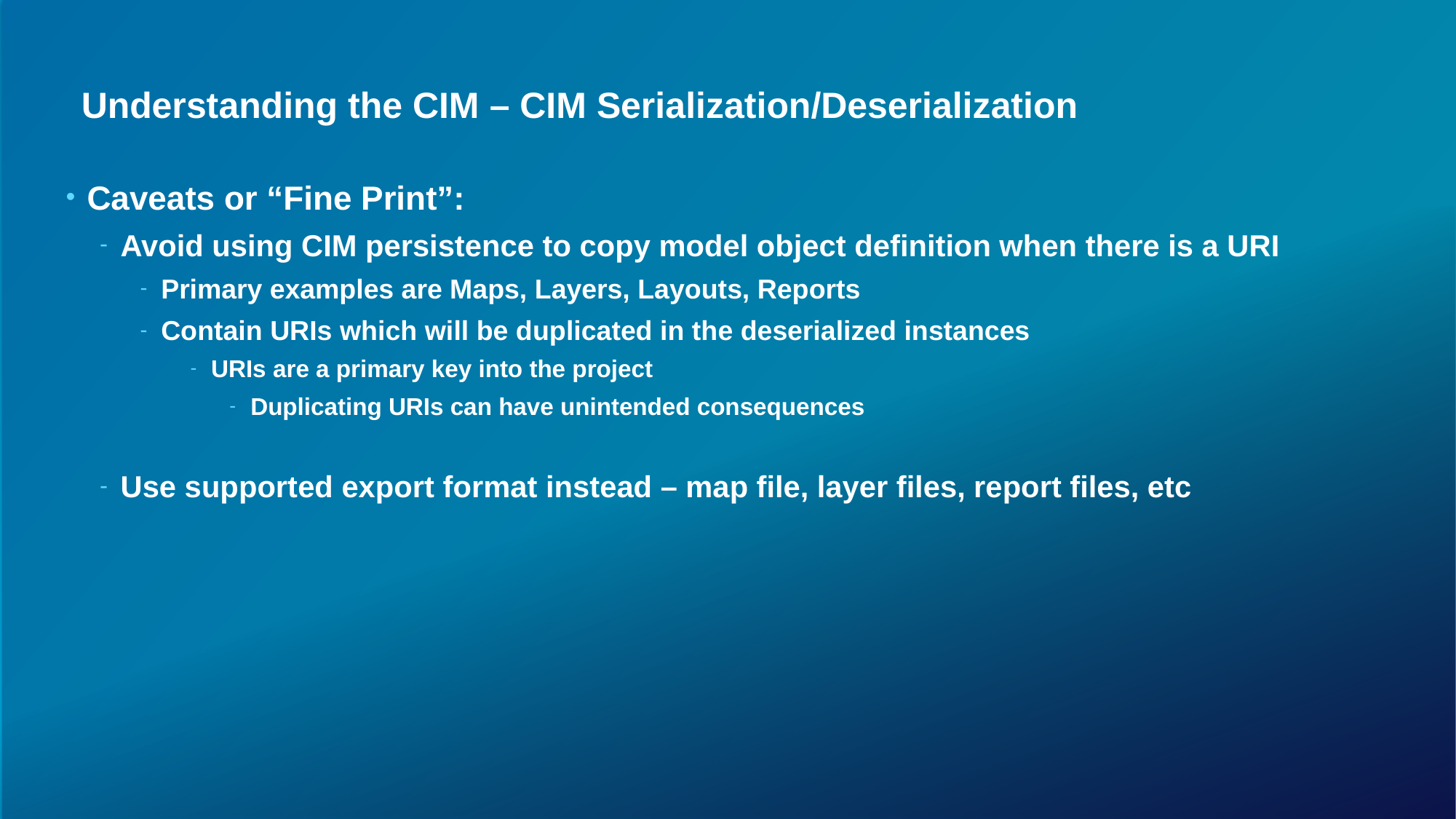

# Understanding the CIM – CIM Serialization/Deserialization
Caveats or “Fine Print”:
Avoid using CIM persistence to copy model object definition when there is a URI
Primary examples are Maps, Layers, Layouts, Reports
Contain URIs which will be duplicated in the deserialized instances
URIs are a primary key into the project
Duplicating URIs can have unintended consequences

Use supported export format instead – map file, layer files, report files, etc